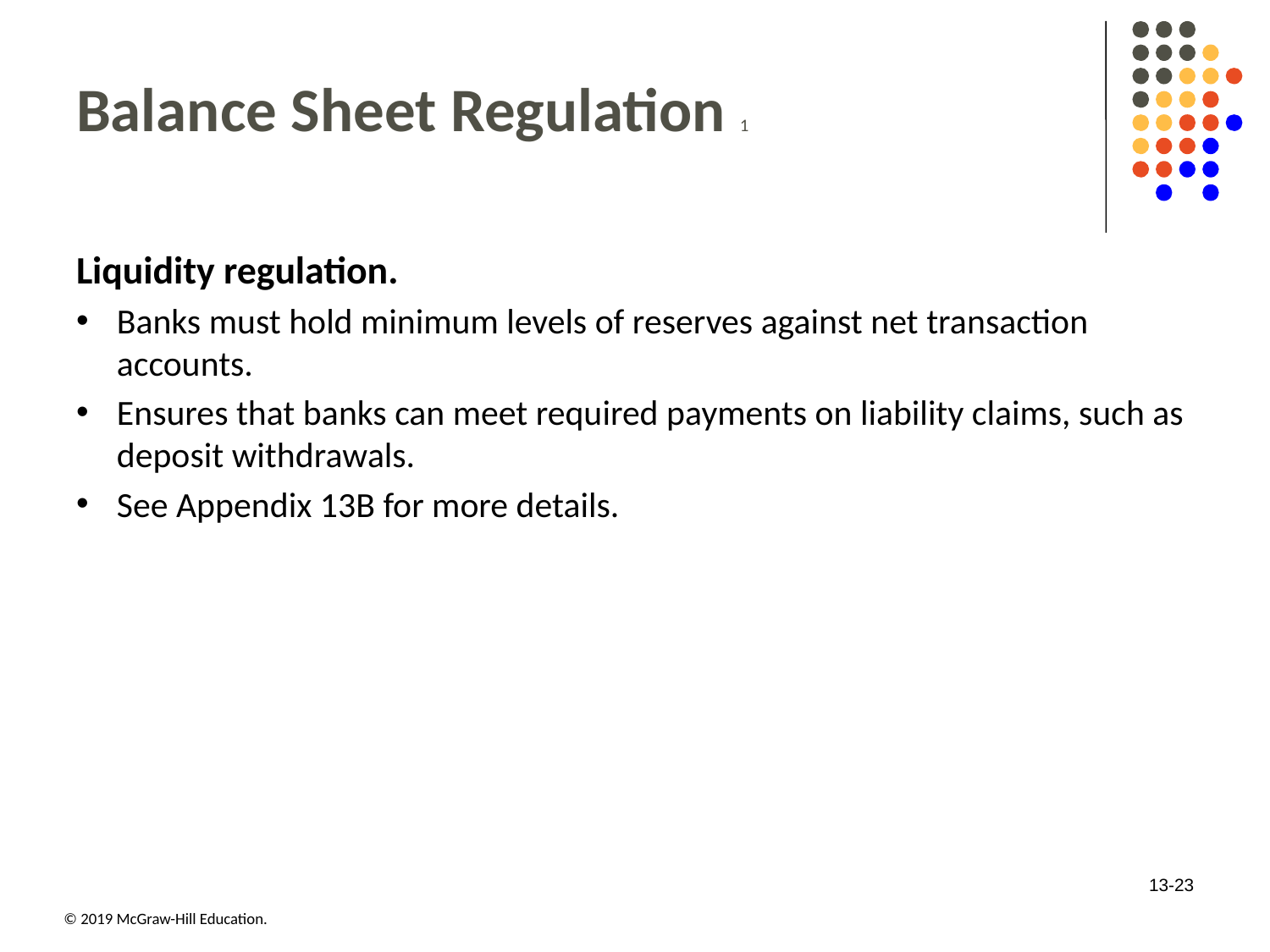

# Balance Sheet Regulation 1
Liquidity regulation.
Banks must hold minimum levels of reserves against net transaction accounts.
Ensures that banks can meet required payments on liability claims, such as deposit withdrawals.
See Appendix 13B for more details.
13-23